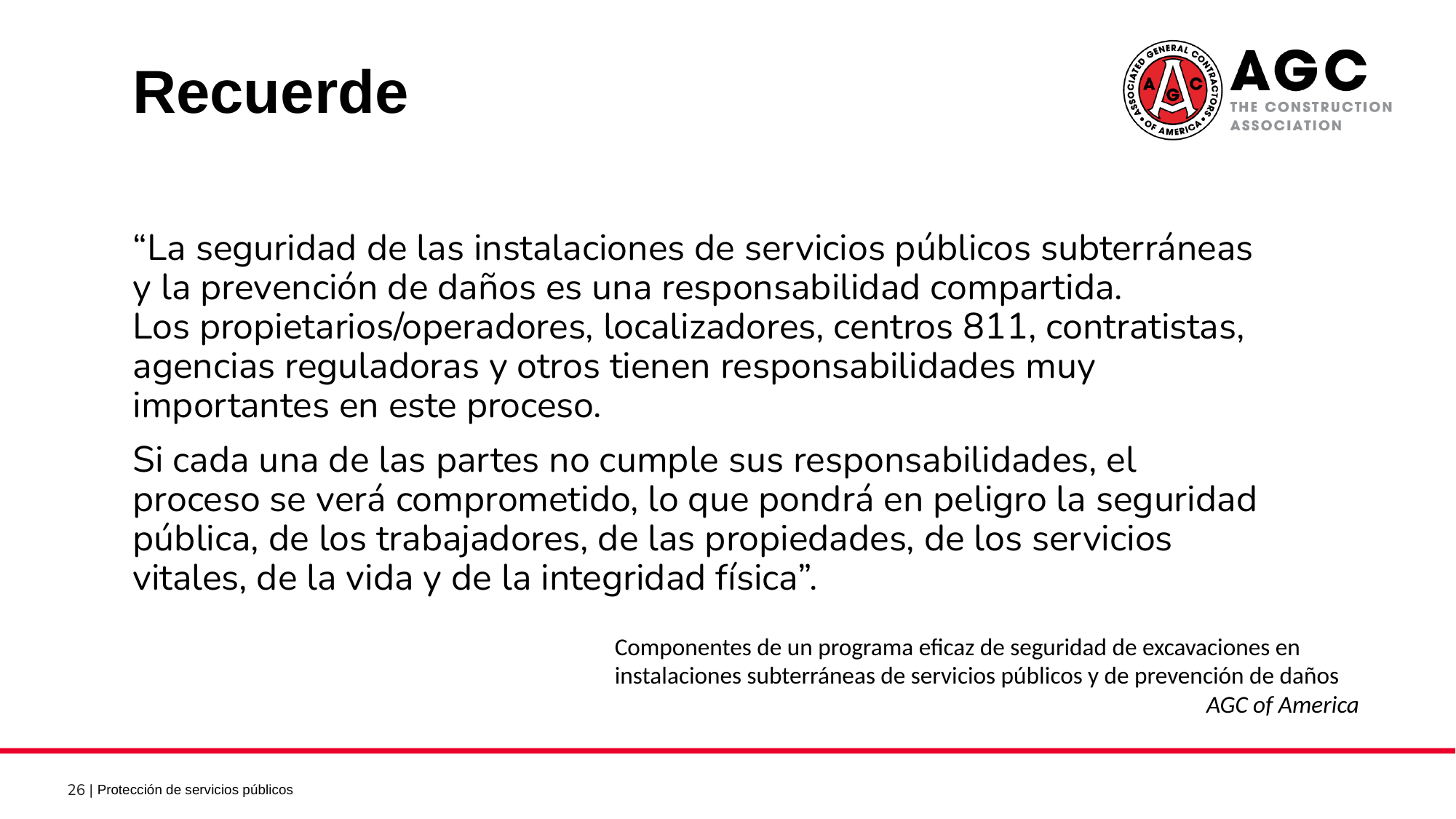

Recuerde
“La seguridad de las instalaciones de servicios públicos subterráneas y la prevención de daños es una responsabilidad compartida.
Los propietarios/operadores, localizadores, centros 811, contratistas, agencias reguladoras y otros tienen responsabilidades muy importantes en este proceso.
Si cada una de las partes no cumple sus responsabilidades, el proceso se verá comprometido, lo que pondrá en peligro la seguridad pública, de los trabajadores, de las propiedades, de los servicios vitales, de la vida y de la integridad física”.
Componentes de un programa eficaz de seguridad de excavaciones en instalaciones subterráneas de servicios públicos y de prevención de daños
AGC of America
Protección de servicios públicos